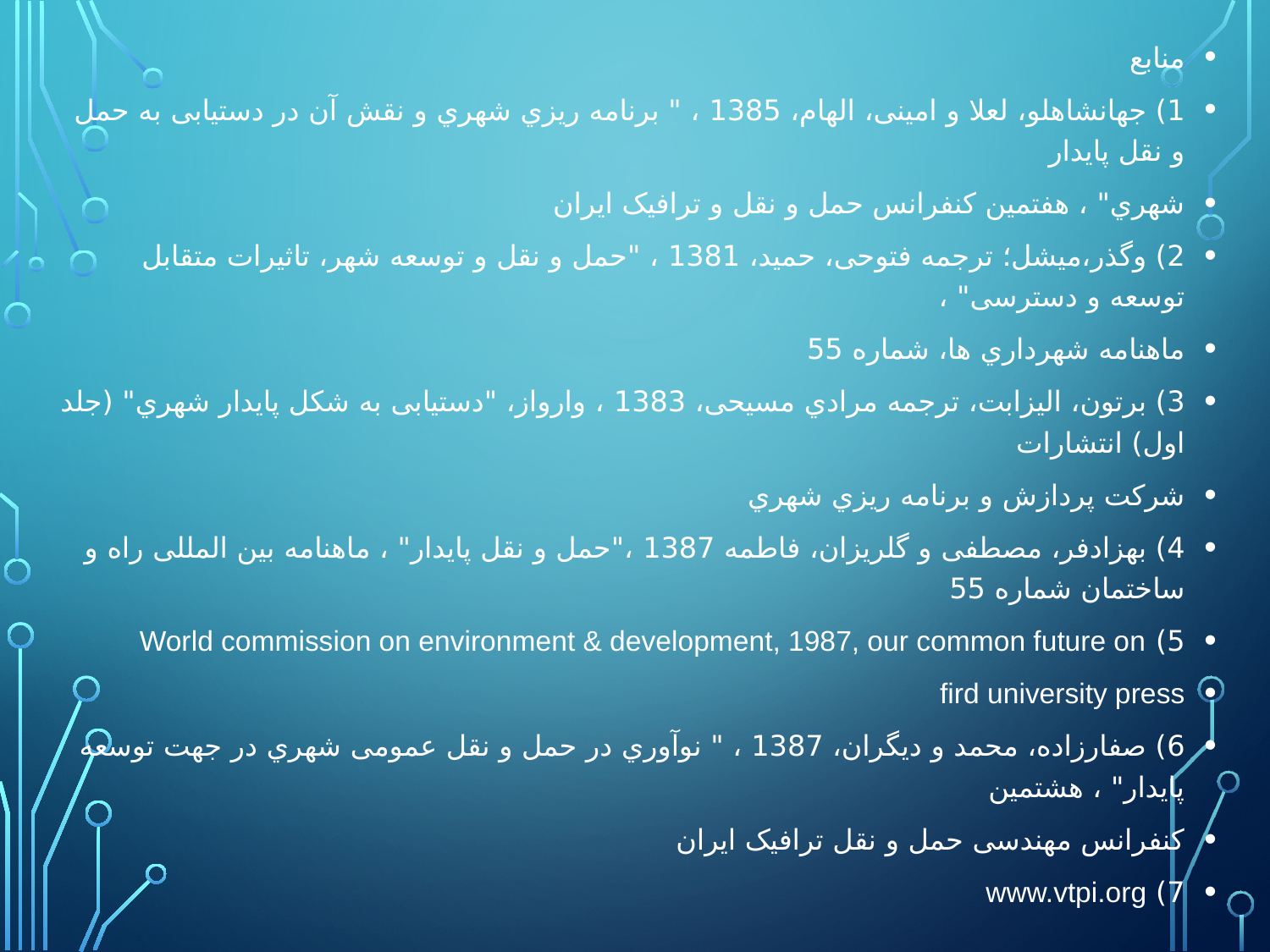

منابع
1) جهانشاهلو، لعلا و امینی، الهام، 1385 ، " برنامه ریزي شهري و نقش آن در دستیابی به حمل و نقل پایدار
شهري" ، هفتمین کنفرانس حمل و نقل و ترافیک ایران
2) وگذر،میشل؛ ترجمه فتوحی، حمید، 1381 ، "حمل و نقل و توسعه شهر، تاثیرات متقابل توسعه و دسترسی" ،
ماهنامه شهرداري ها، شماره 55
3) برتون، الیزابت، ترجمه مرادي مسیحی، 1383 ، وارواز، "دستیابی به شکل پایدار شهري" (جلد اول) انتشارات
شرکت پردازش و برنامه ریزي شهري
4) بهزادفر، مصطفی و گلریزان، فاطمه 1387 ،"حمل و نقل پایدار" ، ماهنامه بین المللی راه و ساختمان شماره 55
5) World commission on environment & development, 1987, our common future on
fird university press
6) صفارزاده، محمد و دیگران، 1387 ، " نوآوري در حمل و نقل عمومی شهري در جهت توسعه پایدار" ، هشتمین
کنفرانس مهندسی حمل و نقل ترافیک ایران
7) www.vtpi.org